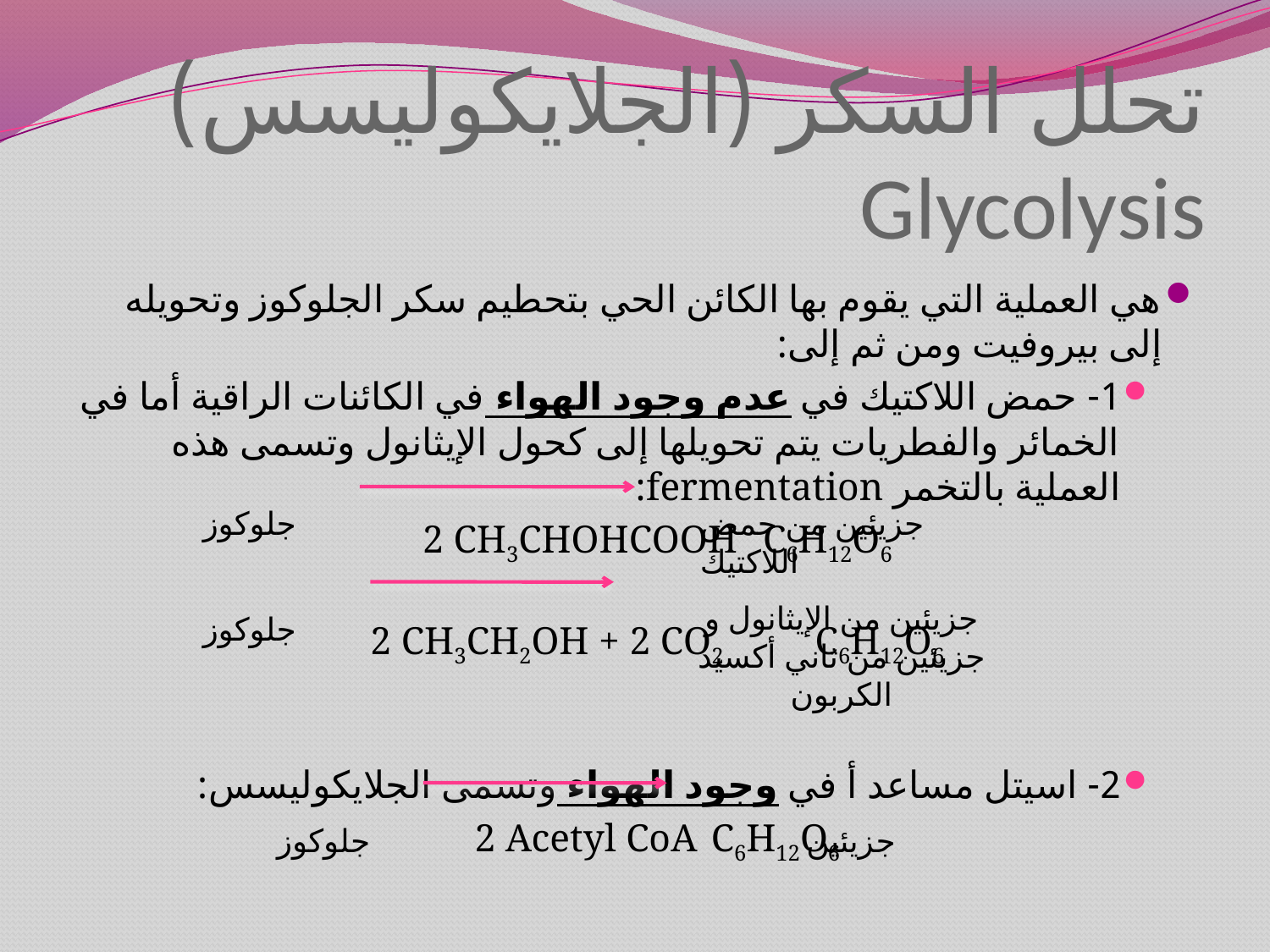

# تحلل السكر (الجلايكوليسس) Glycolysis
هي العملية التي يقوم بها الكائن الحي بتحطيم سكر الجلوكوز وتحويله إلى بيروفيت ومن ثم إلى:
1- حمض اللاكتيك في عدم وجود الهواء في الكائنات الراقية أما في الخمائر والفطريات يتم تحويلها إلى كحول الإيثانول وتسمى هذه العملية بالتخمر fermentation:
2 CH3CHOHCOOH 			C6H12O6

2 CH3CH2OH + 2 CO2 			C6H12O6

2- اسيتل مساعد أ في وجود الهواء وتسمى الجلايكوليسس:
2 Acetyl CoA 			C6H12O6

جلوكوز
جزيئين من حمض اللاكتيك
جزيئين من الإيثانول و جزيئين من ثاني أكسيد الكربون
جلوكوز
جلوكوز
جزيئين